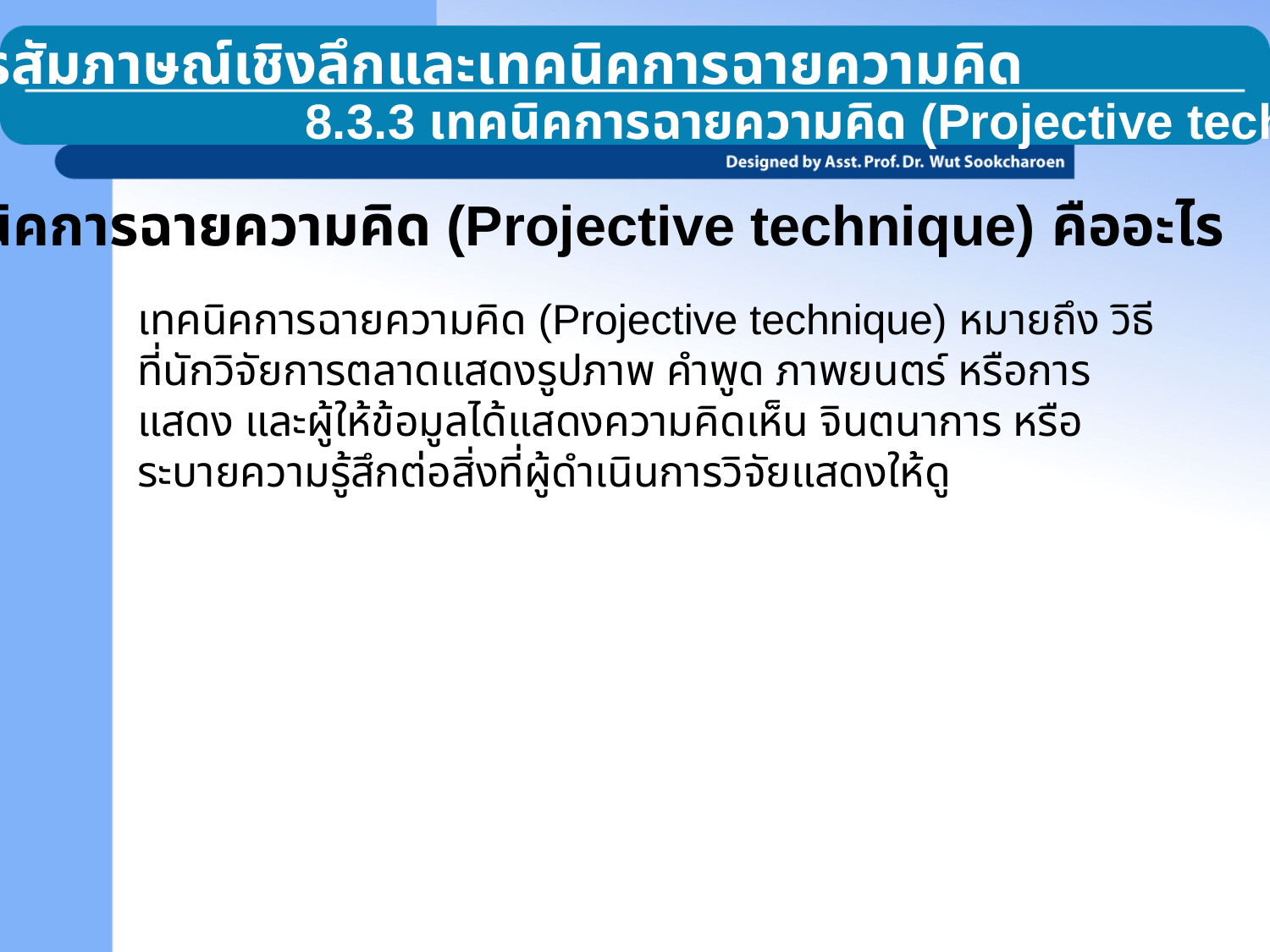

8.3 การสัมภาษณ์เชิงลึกและเทคนิคการฉายความคิด
8.3.3 เทคนิคการฉายความคิด (Projective technique)
เทคนิคการฉายความคิด (Projective technique) คืออะไร
เทคนิคการฉายความคิด (Projective technique) หมายถึง วิธีที่นักวิจัยการตลาดแสดงรูปภาพ คำพูด ภาพยนตร์ หรือการแสดง และผู้ให้ข้อมูลได้แสดงความคิดเห็น จินตนาการ หรือระบายความรู้สึกต่อสิ่งที่ผู้ดำเนินการวิจัยแสดงให้ดู